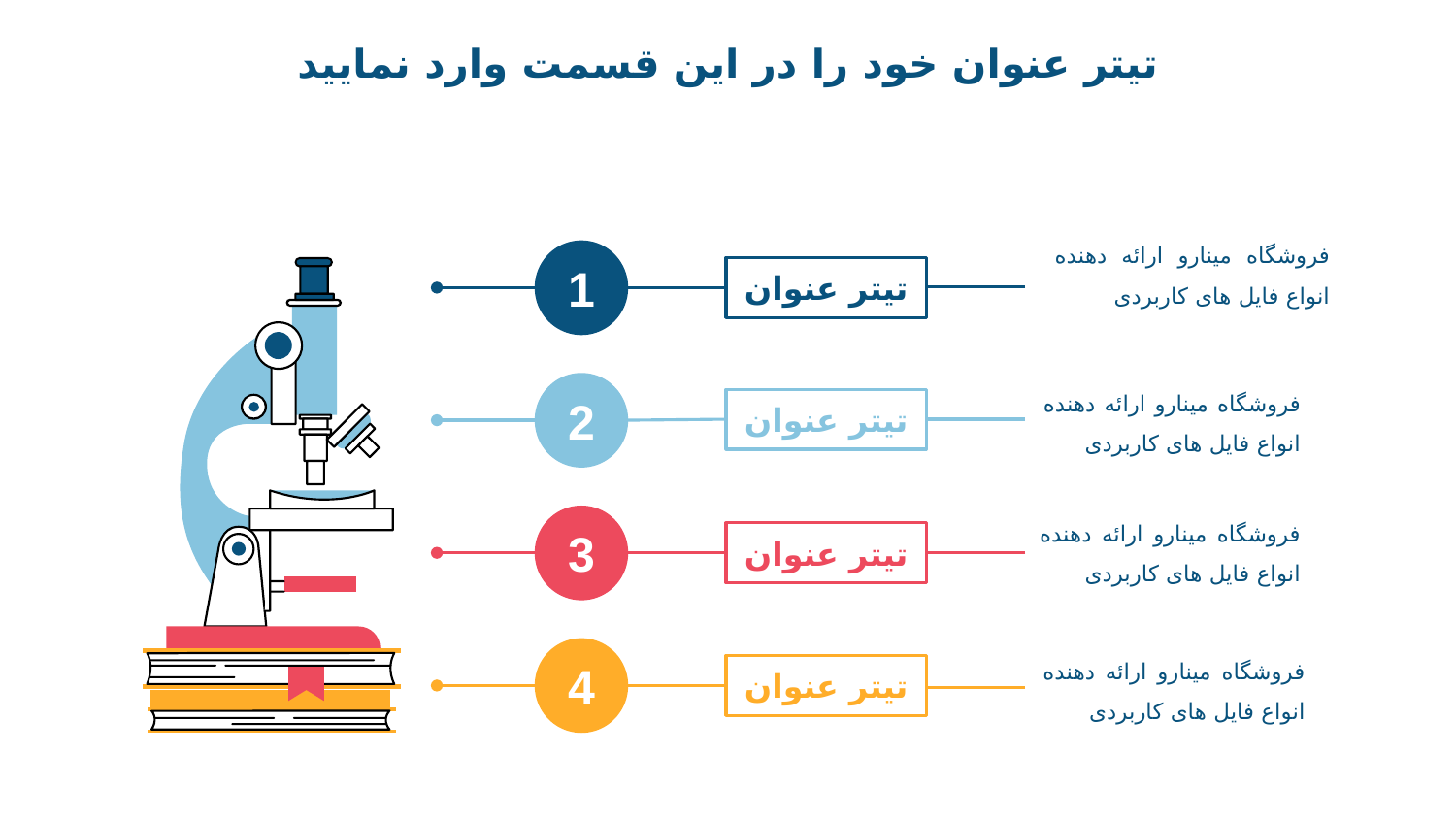

تیتر عنوان خود را در این قسمت وارد نمایید
فروشگاه مینارو ارائه دهنده انواع فایل های کاربردی
1
2
3
4

تیتر عنوان
فروشگاه مینارو ارائه دهنده انواع فایل های کاربردی
تیتر عنوان
فروشگاه مینارو ارائه دهنده انواع فایل های کاربردی
تیتر عنوان
فروشگاه مینارو ارائه دهنده انواع فایل های کاربردی
تیتر عنوان